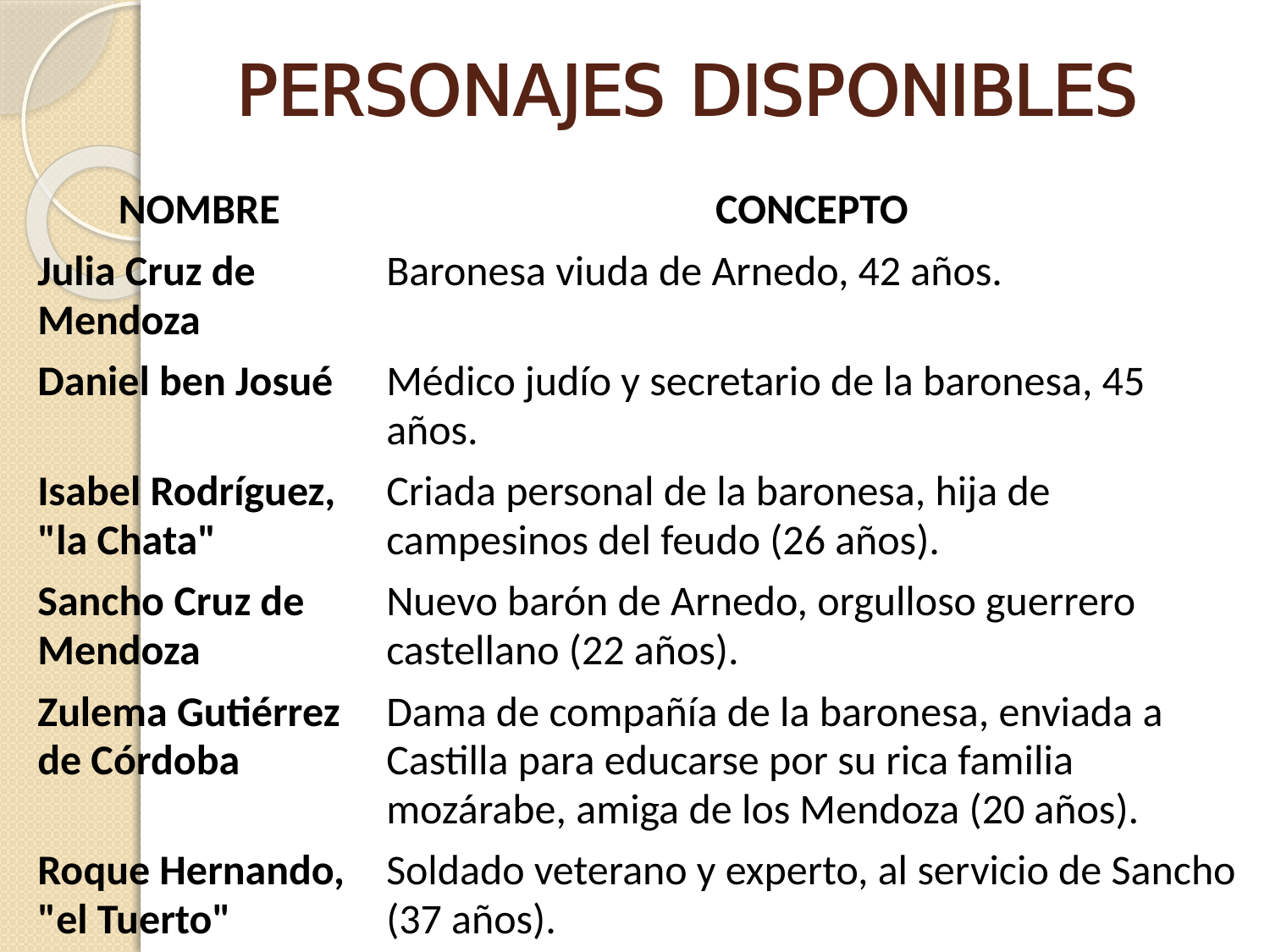

PERSONAJES DISPONIBLES
| NOMBRE | CONCEPTO |
| --- | --- |
| Julia Cruz de Mendoza | Baronesa viuda de Arnedo, 42 años. |
| Daniel ben Josué | Médico judío y secretario de la baronesa, 45 años. |
| Isabel Rodríguez, "la Chata" | Criada personal de la baronesa, hija de campesinos del feudo (26 años). |
| Sancho Cruz de Mendoza | Nuevo barón de Arnedo, orgulloso guerrero castellano (22 años). |
| Zulema Gutiérrez de Córdoba | Dama de compañía de la baronesa, enviada a Castilla para educarse por su rica familia mozárabe, amiga de los Mendoza (20 años). |
| Roque Hernando, "el Tuerto" | Soldado veterano y experto, al servicio de Sancho (37 años). |
| Martinillo el de los Juanes | Joven montero del barón Sancho (15 años). |